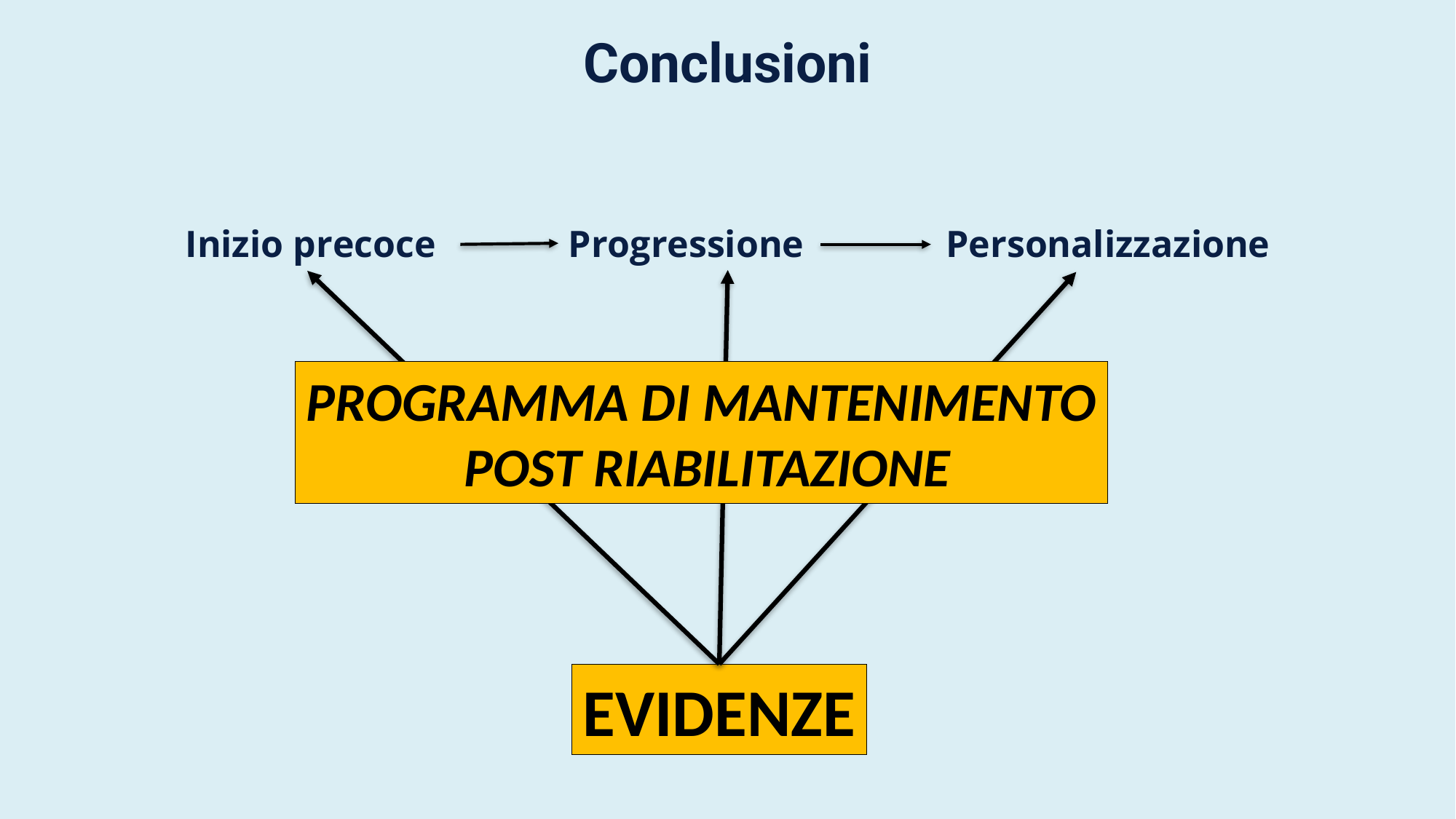

Conclusioni
Inizio precoce              Progressione               Personalizzazione
PROGRAMMA DI MANTENIMENTO
 POST RIABILITAZIONE
EVIDENZE